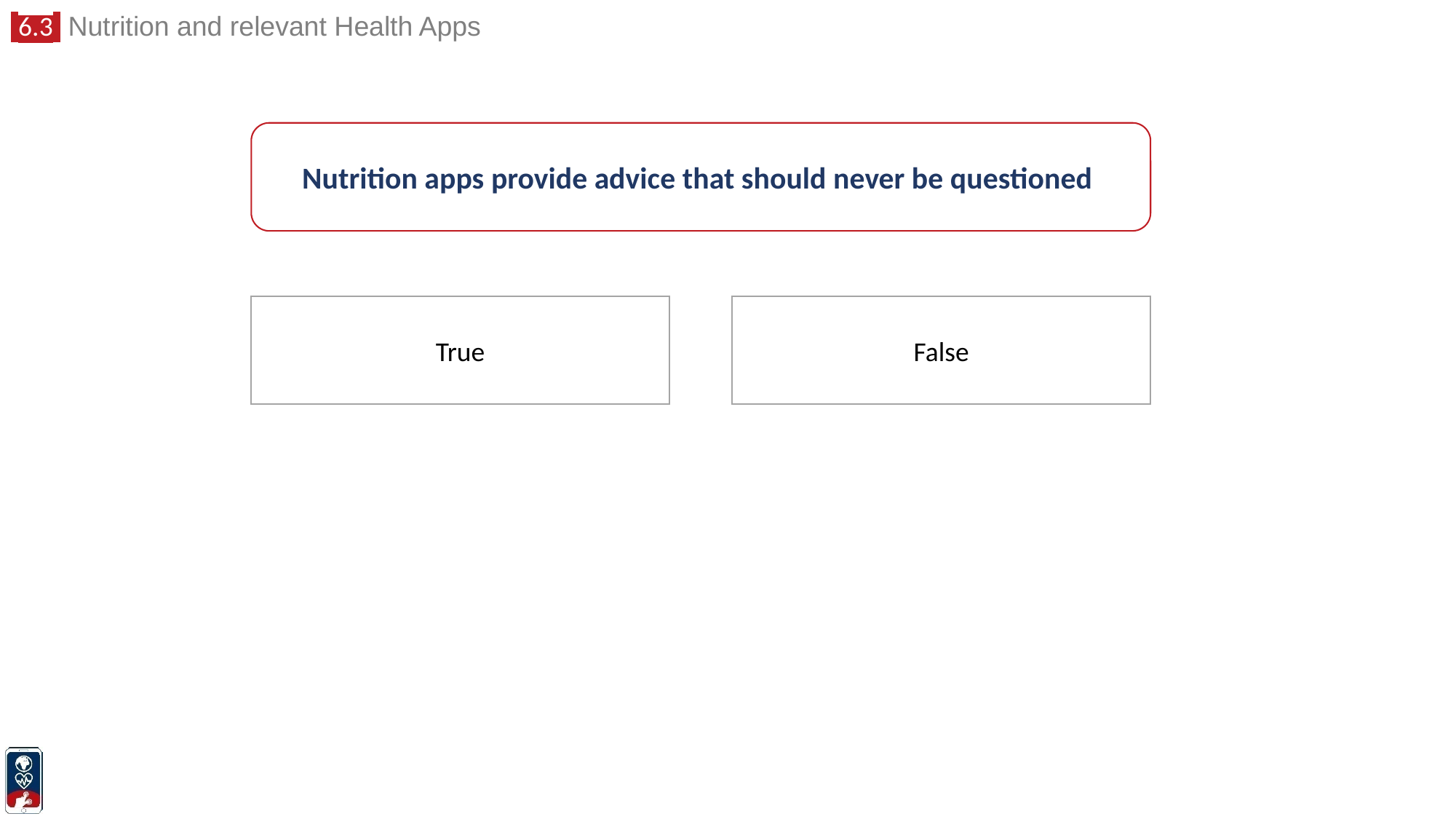

Nutrition apps provide advice that should never be questioned
False
True